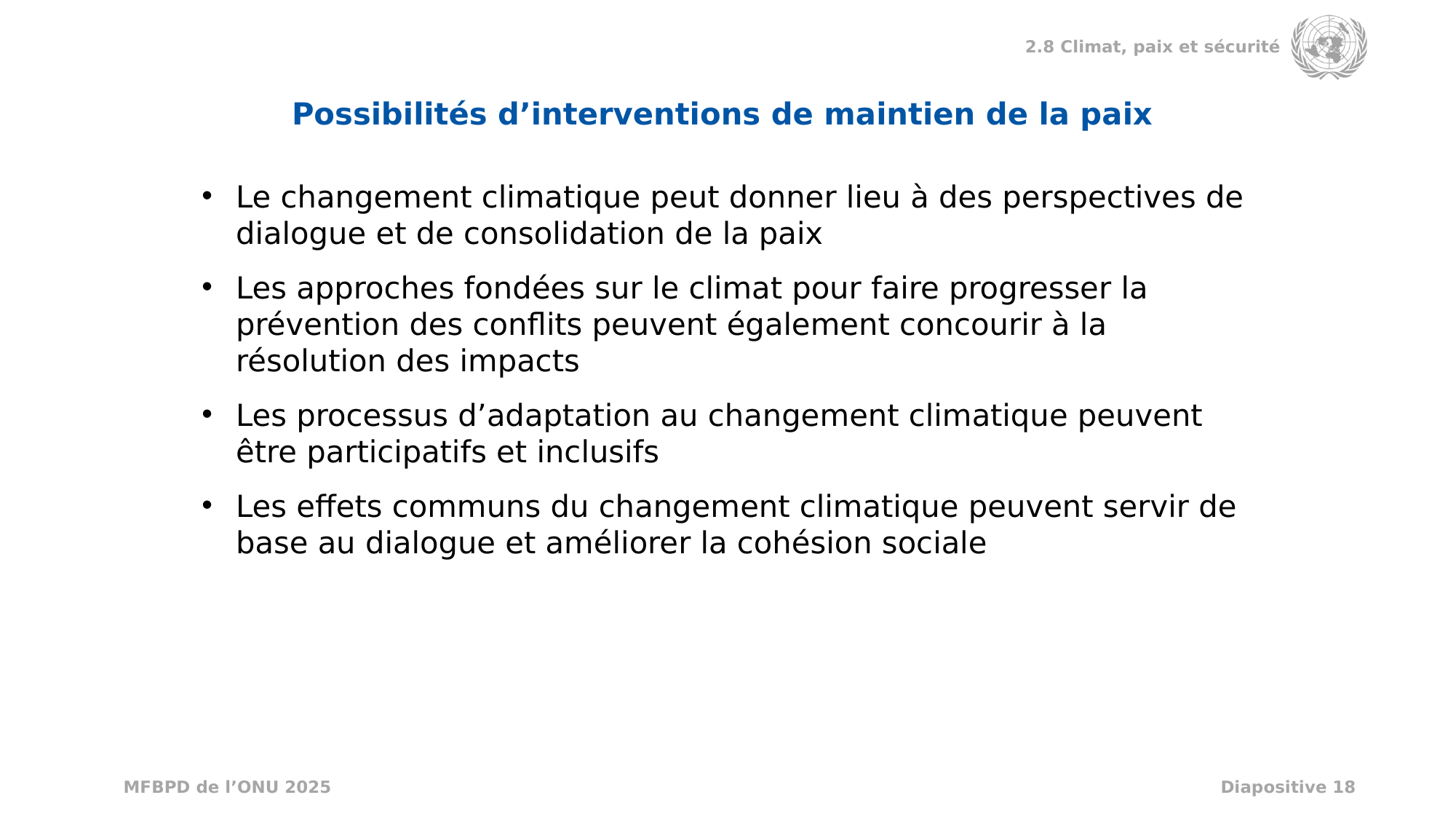

Possibilités d’interventions de maintien de la paix
Le changement climatique peut donner lieu à des perspectives de dialogue et de consolidation de la paix
Les approches fondées sur le climat pour faire progresser la prévention des conflits peuvent également concourir à la résolution des impacts
Les processus d’adaptation au changement climatique peuvent être participatifs et inclusifs
Les effets communs du changement climatique peuvent servir de base au dialogue et améliorer la cohésion sociale